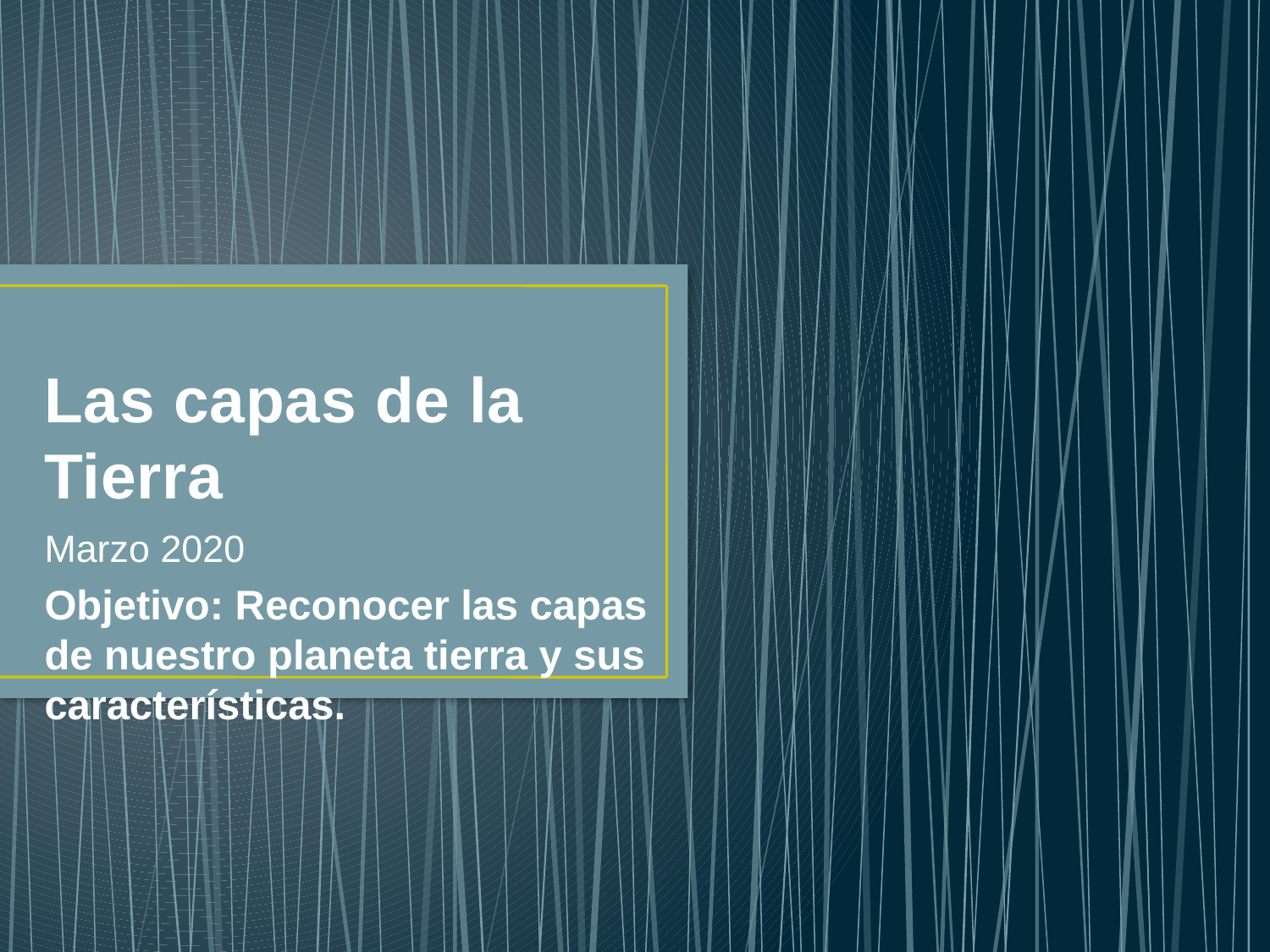

# Las capas de la Tierra
Marzo 2020
Objetivo: Reconocer las capas de nuestro planeta tierra y sus características.